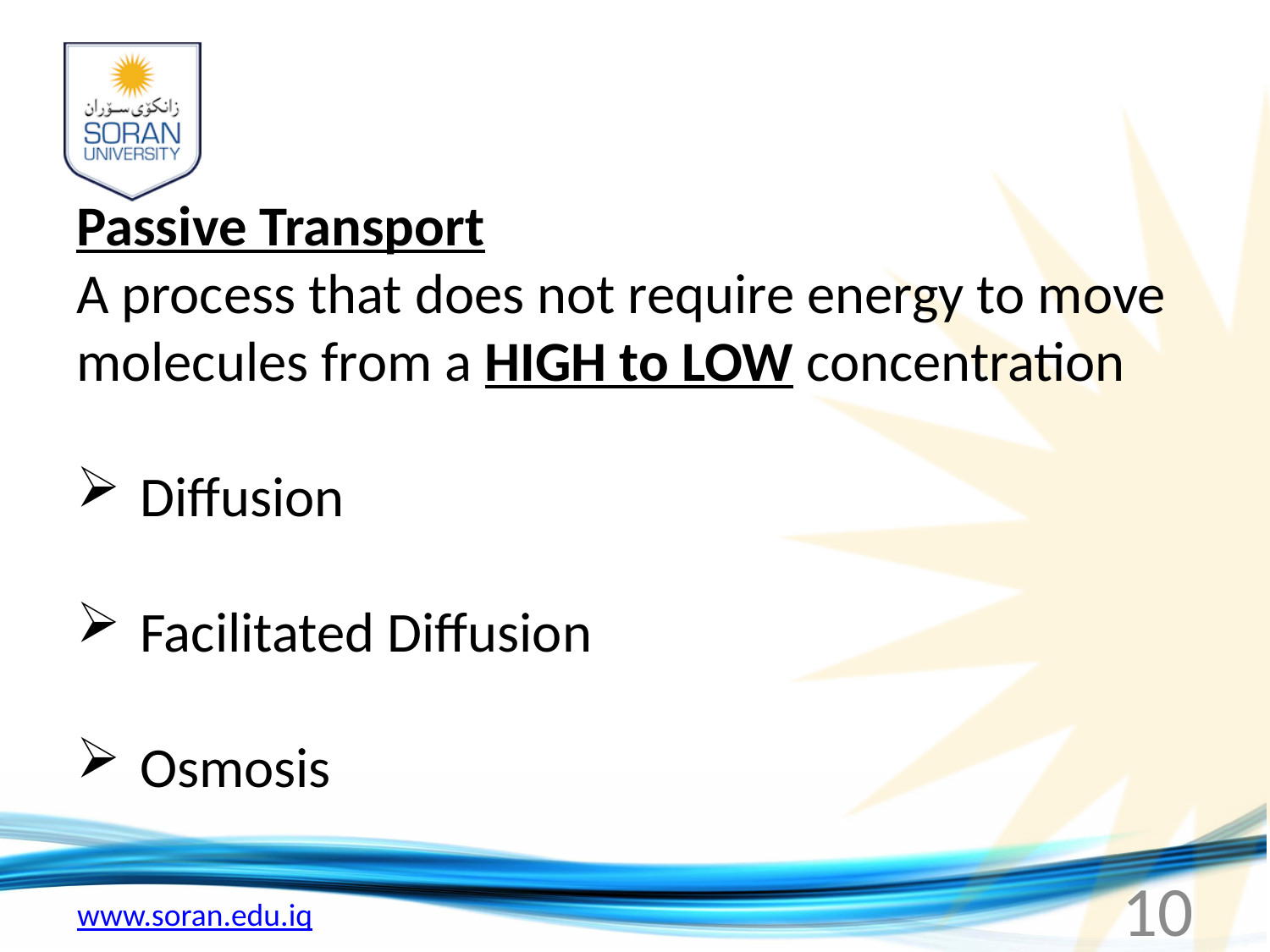

Passive Transport
A process that does not require energy to move molecules from a HIGH to LOW concentration

Diffusion

Facilitated Diffusion

Osmosis
10